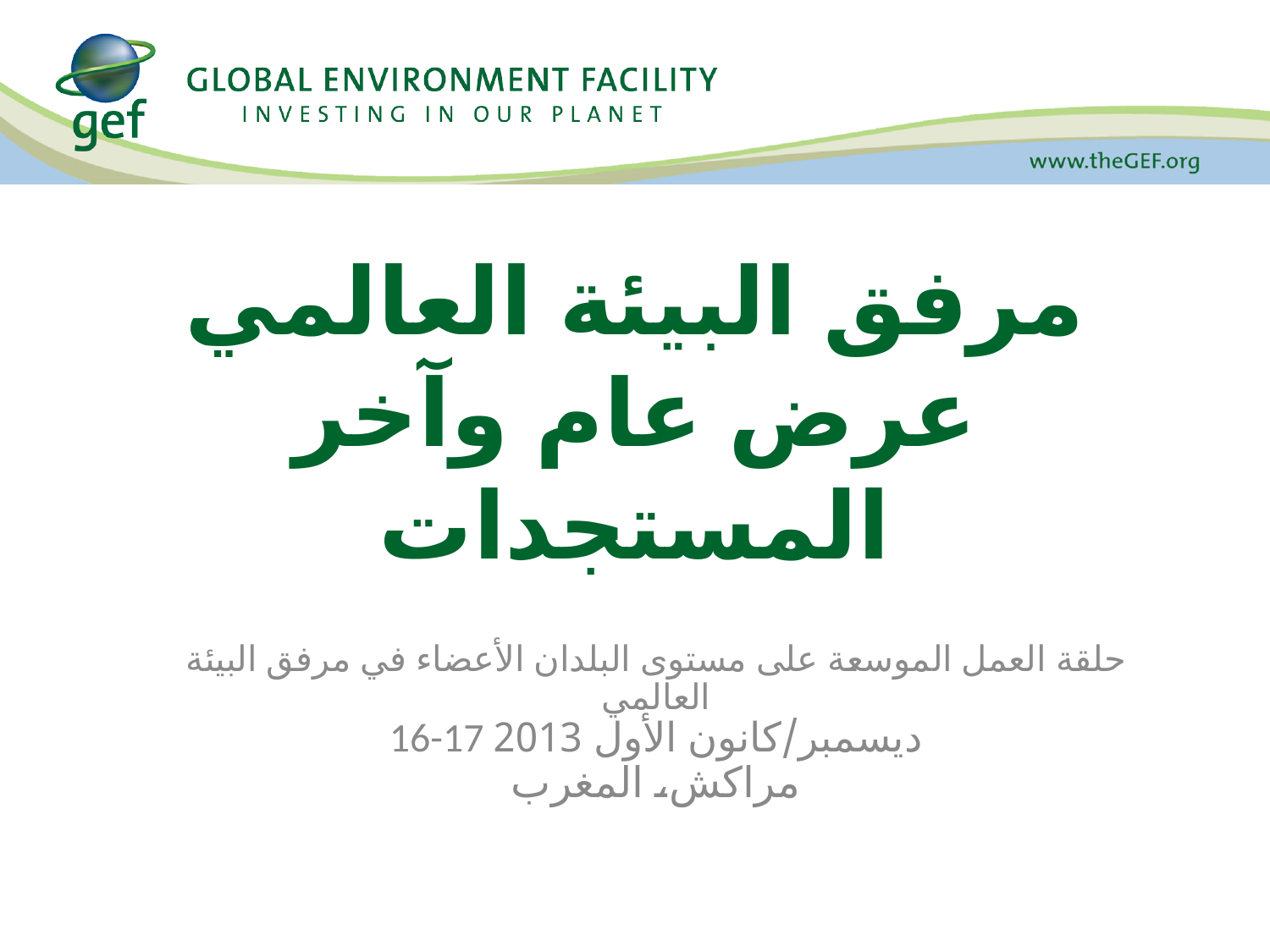

# مرفق البيئة العالمي عرض عام وآخر المستجدات
حلقة العمل الموسعة على مستوى البلدان الأعضاء في مرفق البيئة العالمي
16-17 ديسمبر/كانون الأول 2013
مراكش، المغرب